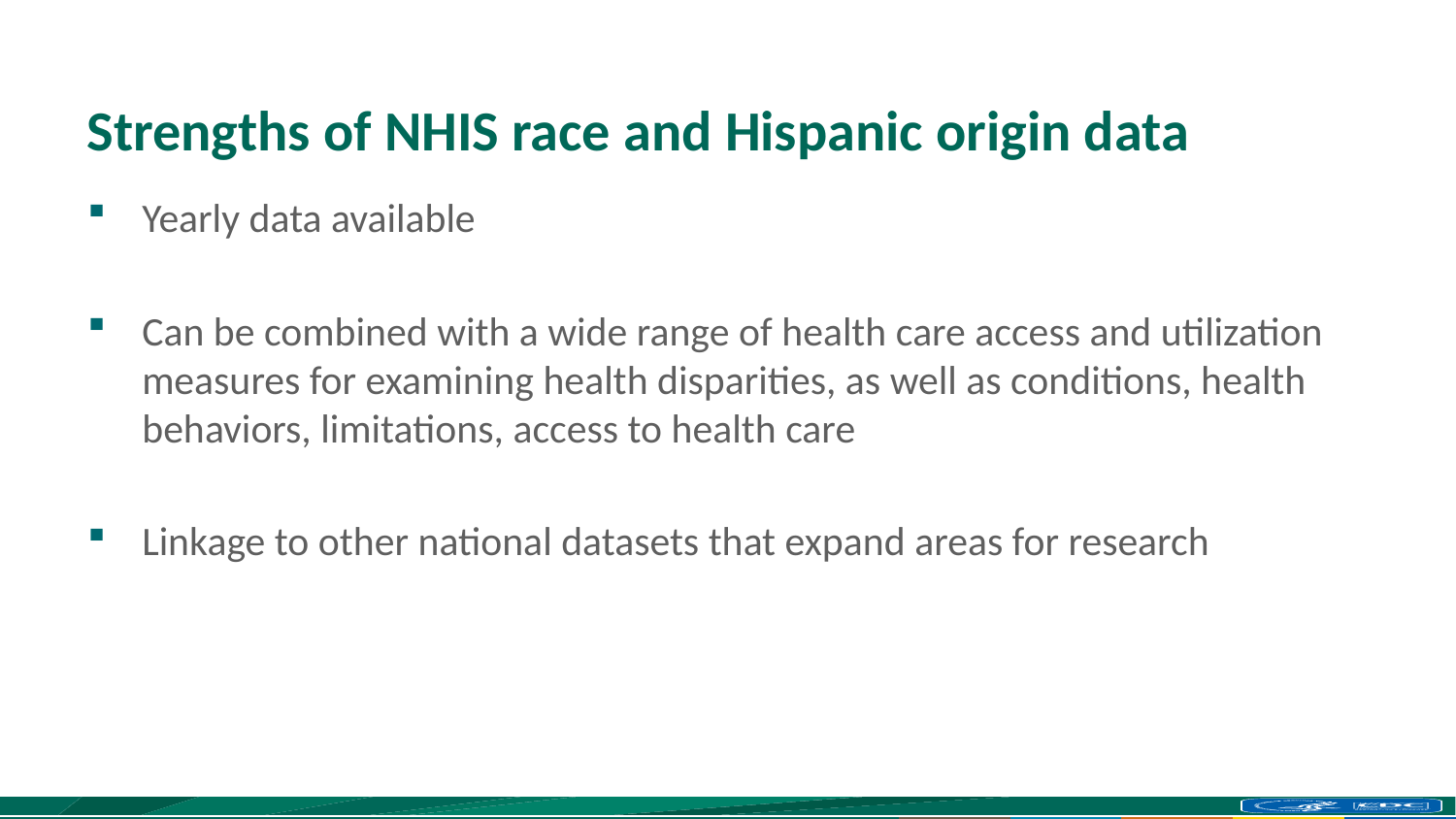

# Strengths of NHIS race and Hispanic origin data
Yearly data available

Can be combined with a wide range of health care access and utilization measures for examining health disparities, as well as conditions, health behaviors, limitations, access to health care

Linkage to other national datasets that expand areas for research